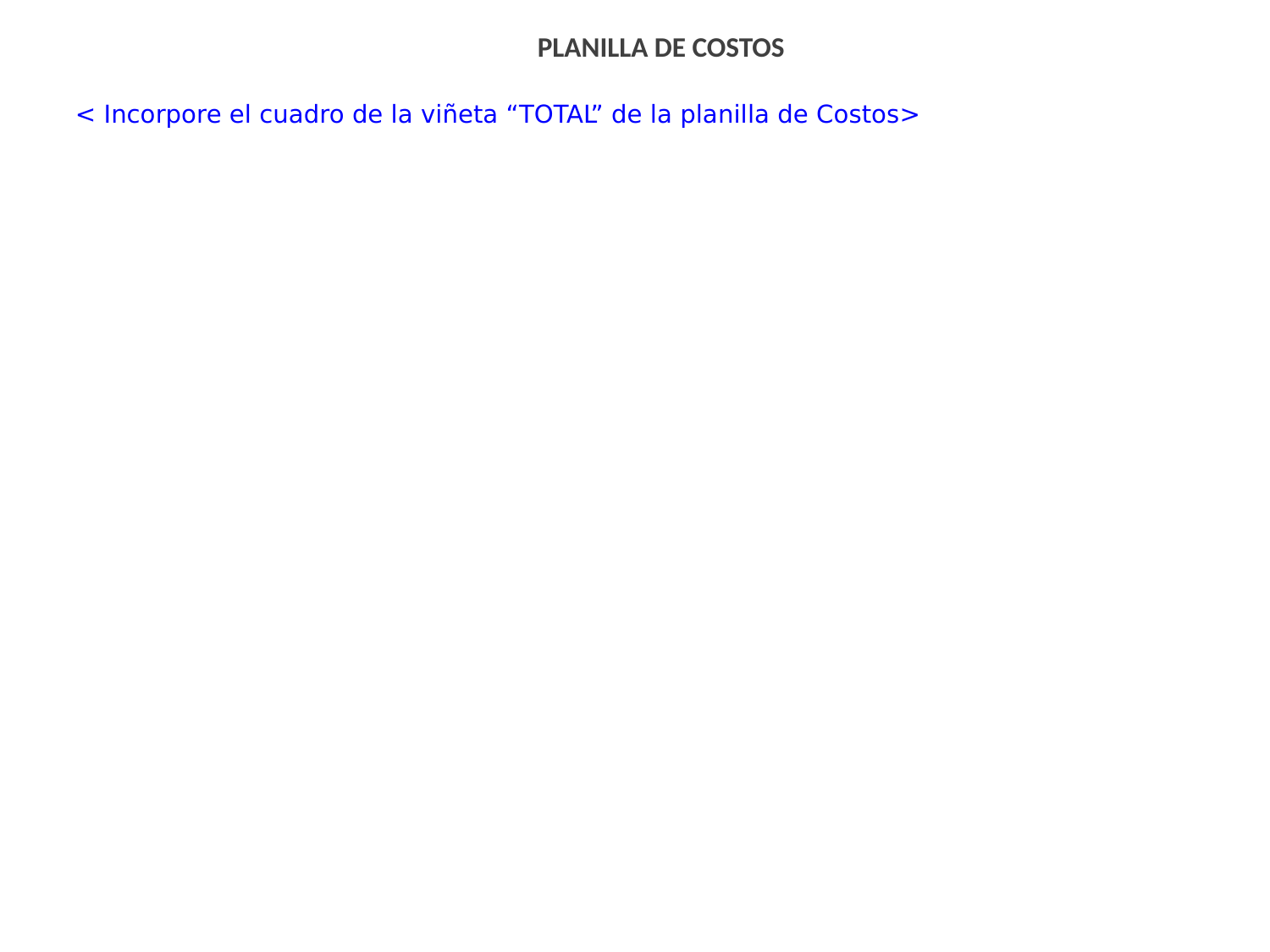

PLANILLA DE COSTOS

< Incorpore el cuadro de la viñeta “TOTAL” de la planilla de Costos>